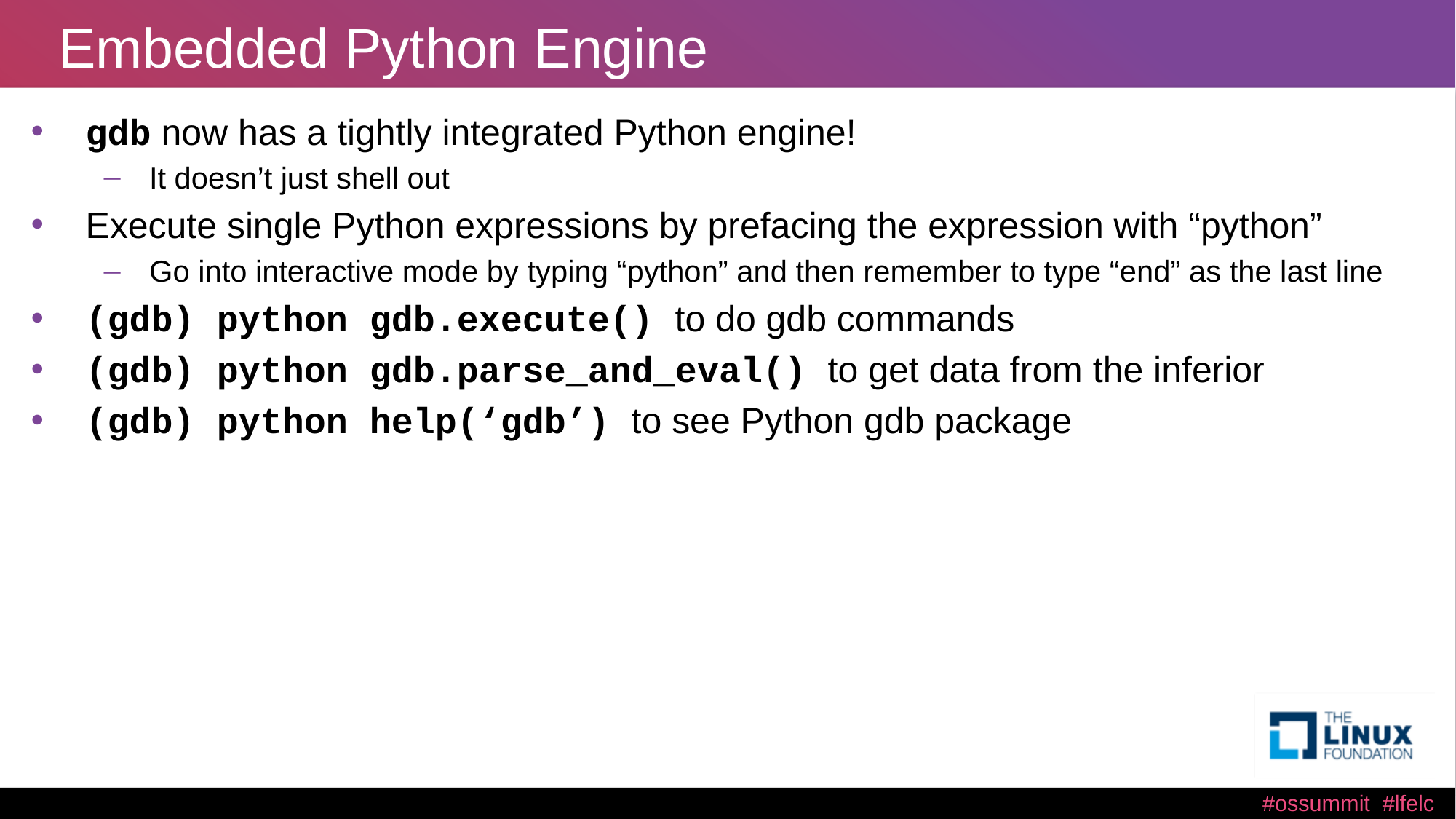

# Embedded Python Engine
gdb now has a tightly integrated Python engine!
It doesn’t just shell out
Execute single Python expressions by prefacing the expression with “python”
Go into interactive mode by typing “python” and then remember to type “end” as the last line
(gdb) python gdb.execute() to do gdb commands
(gdb) python gdb.parse_and_eval() to get data from the inferior
(gdb) python help(‘gdb’) to see Python gdb package